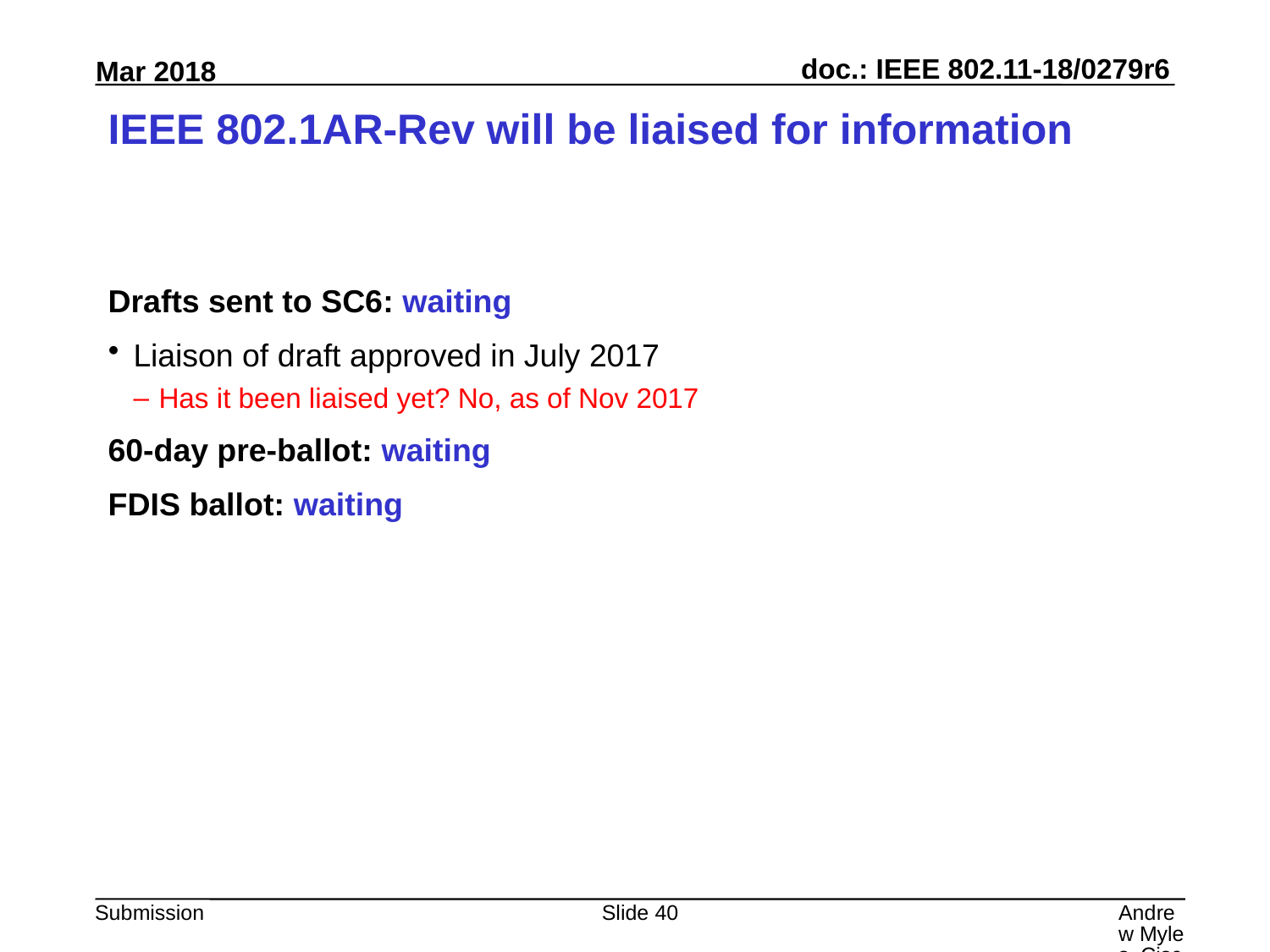

# IEEE 802.1AR-Rev will be liaised for information
Drafts sent to SC6: waiting
Liaison of draft approved in July 2017
Has it been liaised yet? No, as of Nov 2017
60-day pre-ballot: waiting
FDIS ballot: waiting
Slide 40
Andrew Myles, Cisco